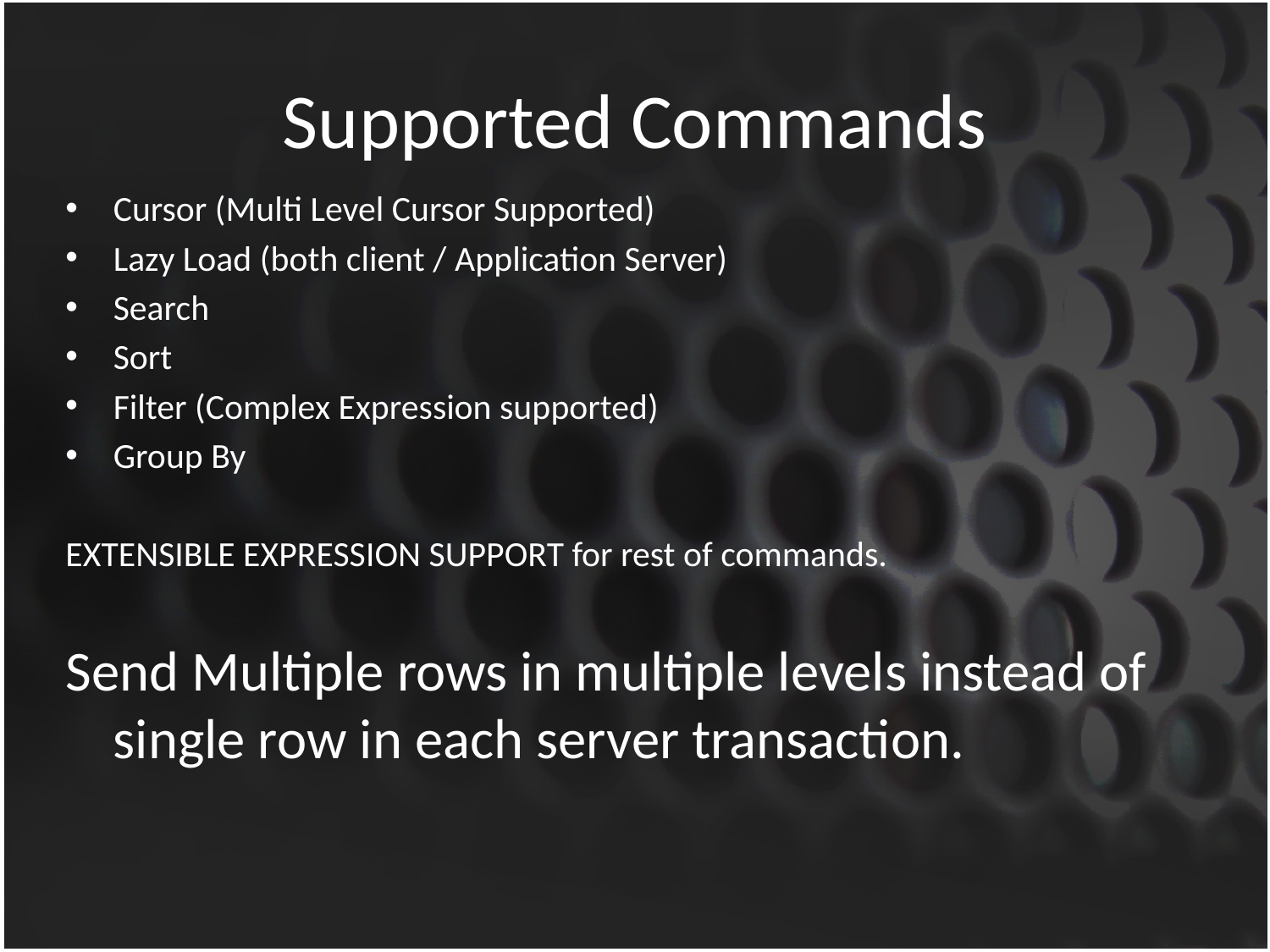

# Supported Commands
Cursor (Multi Level Cursor Supported)
Lazy Load (both client / Application Server)
Search
Sort
Filter (Complex Expression supported)
Group By

EXTENSIBLE EXPRESSION SUPPORT for rest of commands.

Send Multiple rows in multiple levels instead of single row in each server transaction.